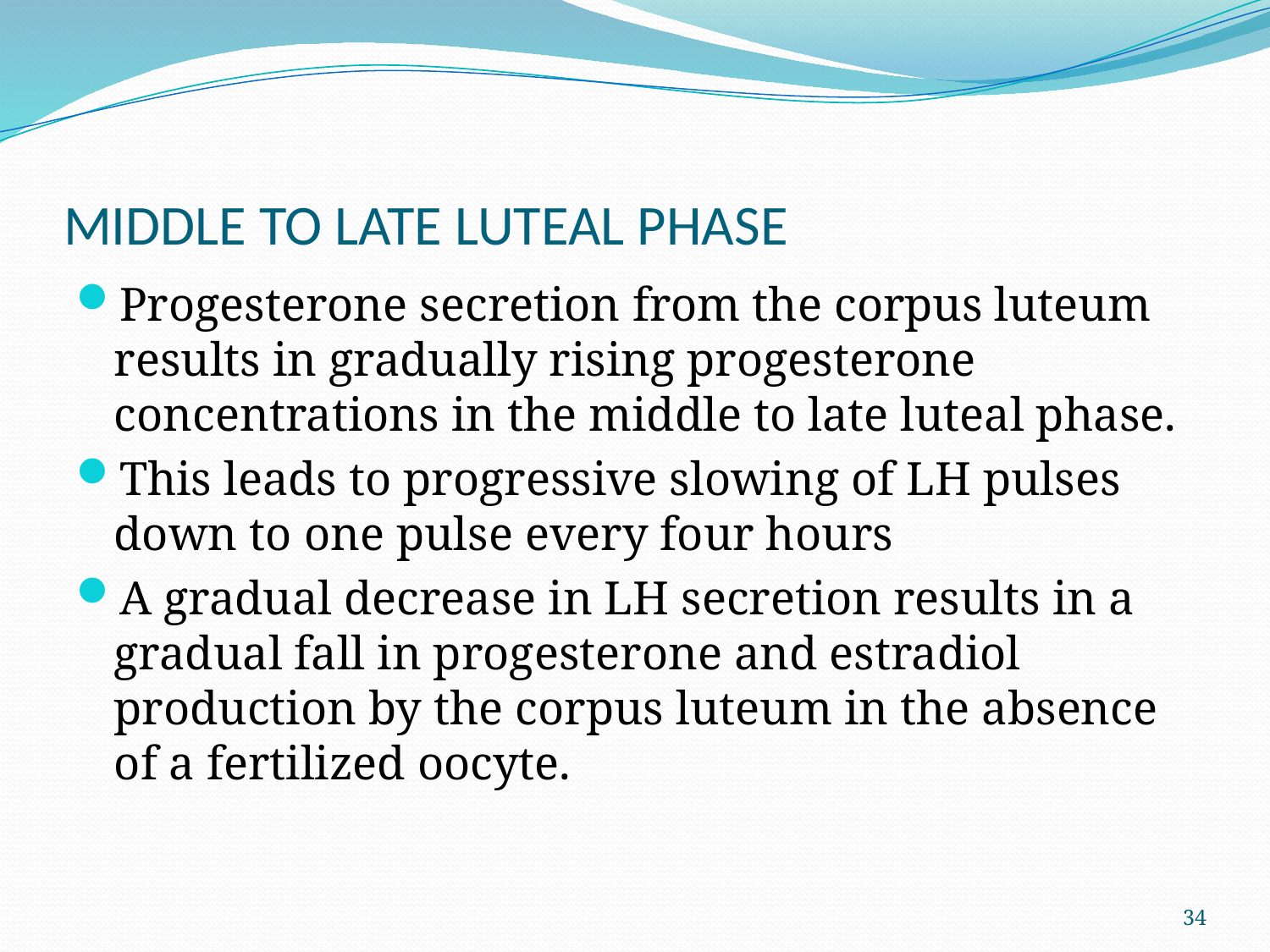

# MIDDLE TO LATE LUTEAL PHASE
Progesterone secretion from the corpus luteum results in gradually rising progesterone concentrations in the middle to late luteal phase.
This leads to progressive slowing of LH pulses down to one pulse every four hours
A gradual decrease in LH secretion results in a gradual fall in progesterone and estradiol production by the corpus luteum in the absence of a fertilized oocyte.
34